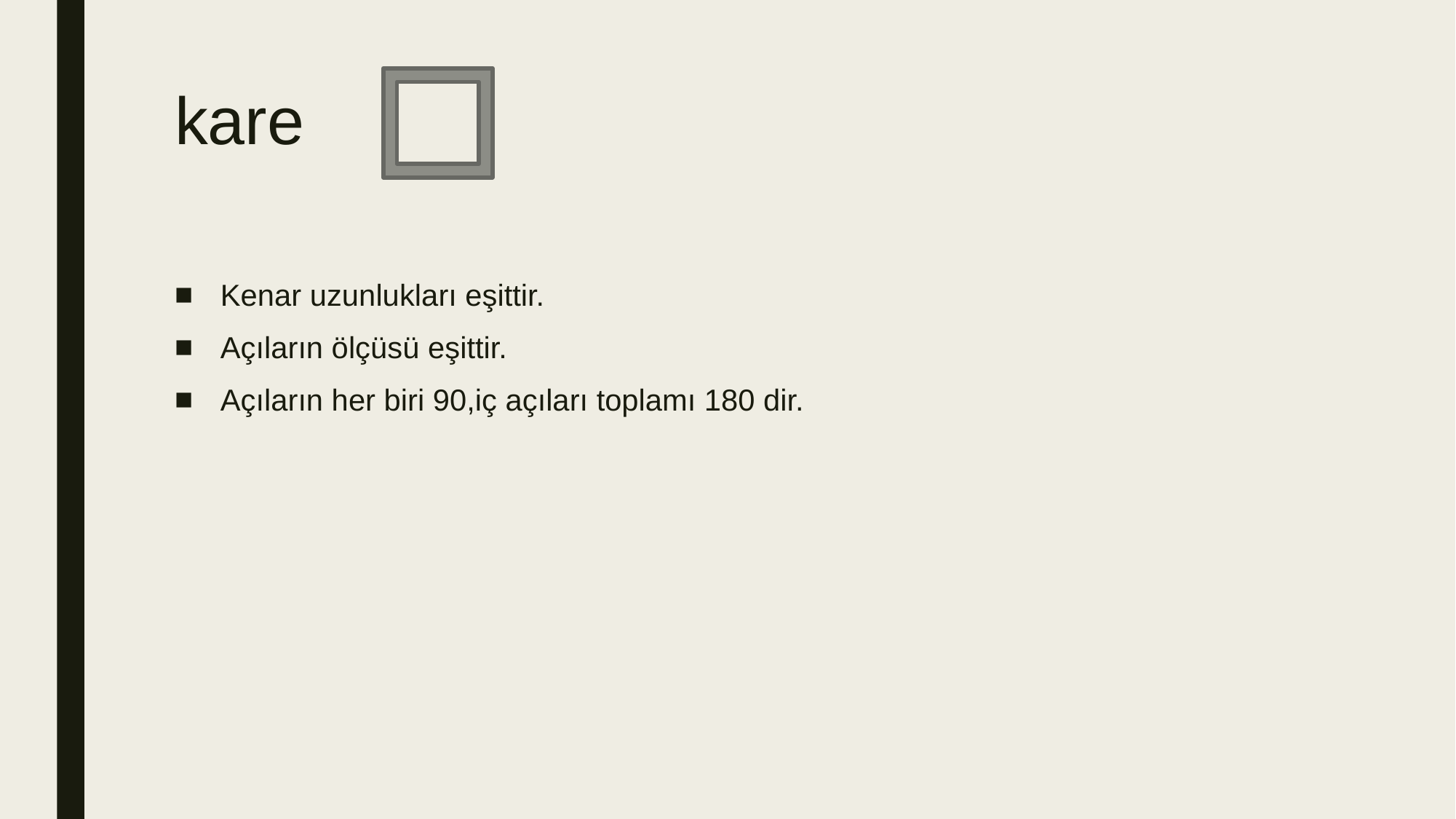

# kare
Kenar uzunlukları eşittir.
Açıların ölçüsü eşittir.
Açıların her biri 90,iç açıları toplamı 180 dir.